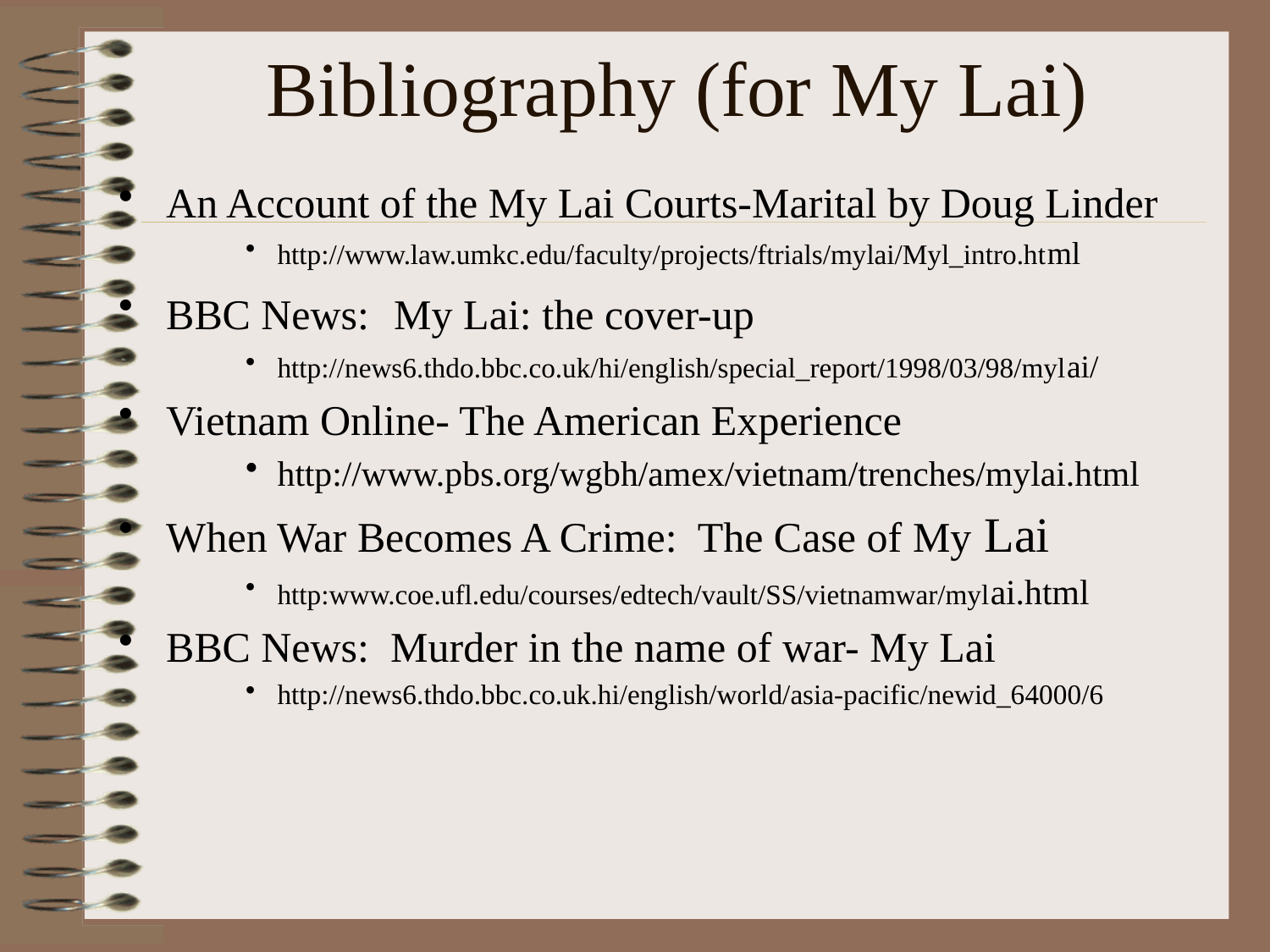

# Bibliography (for My Lai)
An Account of the My Lai Courts-Marital by Doug Linder
http://www.law.umkc.edu/faculty/projects/ftrials/mylai/Myl_intro.html
BBC News:  My Lai: the cover-up
http://news6.thdo.bbc.co.uk/hi/english/special_report/1998/03/98/mylai/
Vietnam Online- The American Experience
http://www.pbs.org/wgbh/amex/vietnam/trenches/mylai.html
When War Becomes A Crime:  The Case of My Lai
http:www.coe.ufl.edu/courses/edtech/vault/SS/vietnamwar/mylai.html
BBC News:  Murder in the name of war- My Lai
http://news6.thdo.bbc.co.uk.hi/english/world/asia-pacific/newid_64000/6